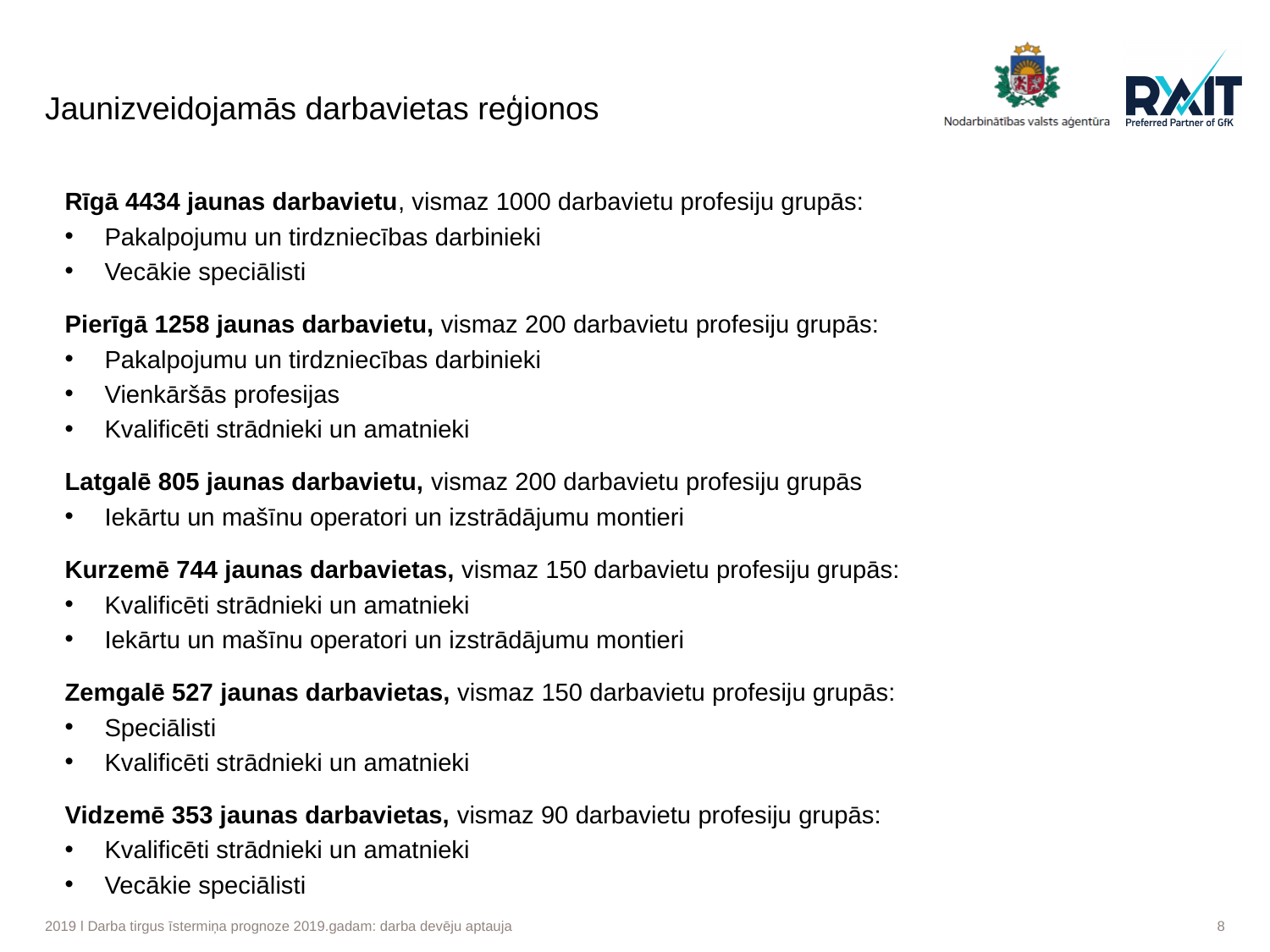

# Jaunizveidojamās darbavietas reģionos
Rīgā 4434 jaunas darbavietu, vismaz 1000 darbavietu profesiju grupās:
Pakalpojumu un tirdzniecības darbinieki
Vecākie speciālisti

Pierīgā 1258 jaunas darbavietu, vismaz 200 darbavietu profesiju grupās:
Pakalpojumu un tirdzniecības darbinieki
Vienkāršās profesijas
Kvalificēti strādnieki un amatnieki

Latgalē 805 jaunas darbavietu, vismaz 200 darbavietu profesiju grupās
Iekārtu un mašīnu operatori un izstrādājumu montieri

Kurzemē 744 jaunas darbavietas, vismaz 150 darbavietu profesiju grupās:
Kvalificēti strādnieki un amatnieki
Iekārtu un mašīnu operatori un izstrādājumu montieri

Zemgalē 527 jaunas darbavietas, vismaz 150 darbavietu profesiju grupās:
Speciālisti
Kvalificēti strādnieki un amatnieki

Vidzemē 353 jaunas darbavietas, vismaz 90 darbavietu profesiju grupās:
Kvalificēti strādnieki un amatnieki
Vecākie speciālisti